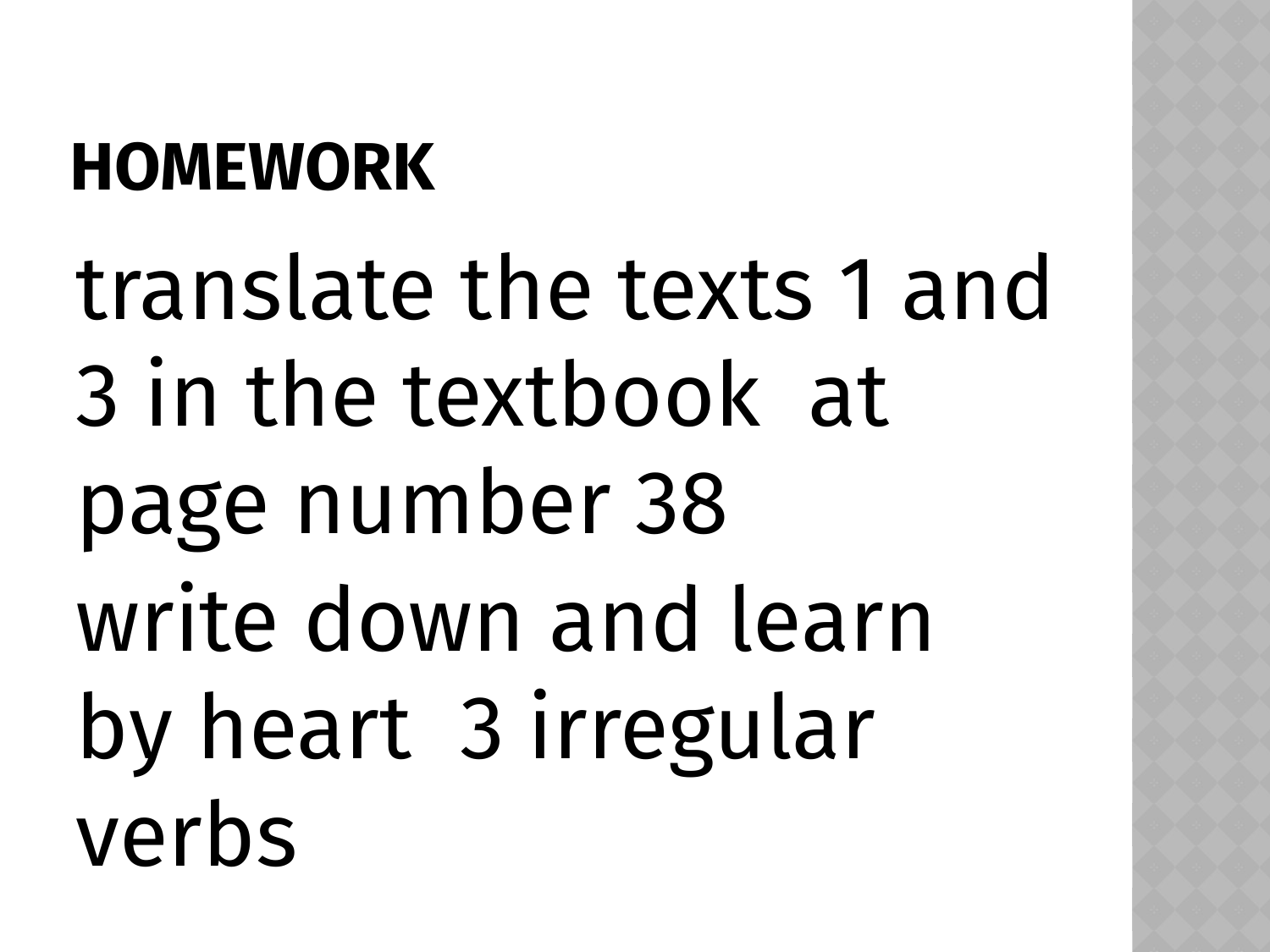

# homework
translate the texts 1 and 3 in the textbook  at page number 38
write down and learn by heart  3 irregular  verbs